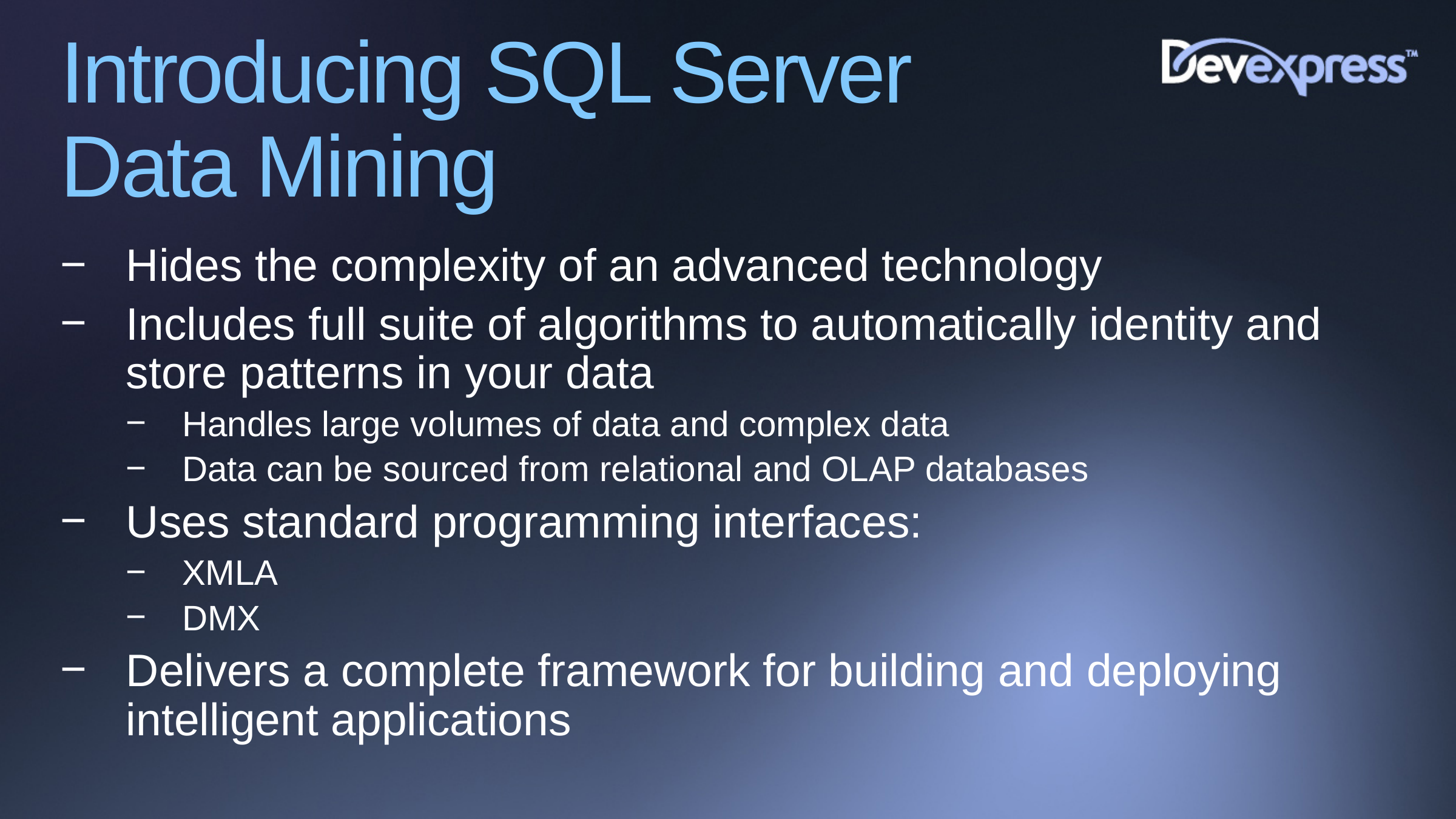

# Introducing SQL Server Data Mining
Hides the complexity of an advanced technology
Includes full suite of algorithms to automatically identity and store patterns in your data
Handles large volumes of data and complex data
Data can be sourced from relational and OLAP databases
Uses standard programming interfaces:
XMLA
DMX
Delivers a complete framework for building and deploying intelligent applications